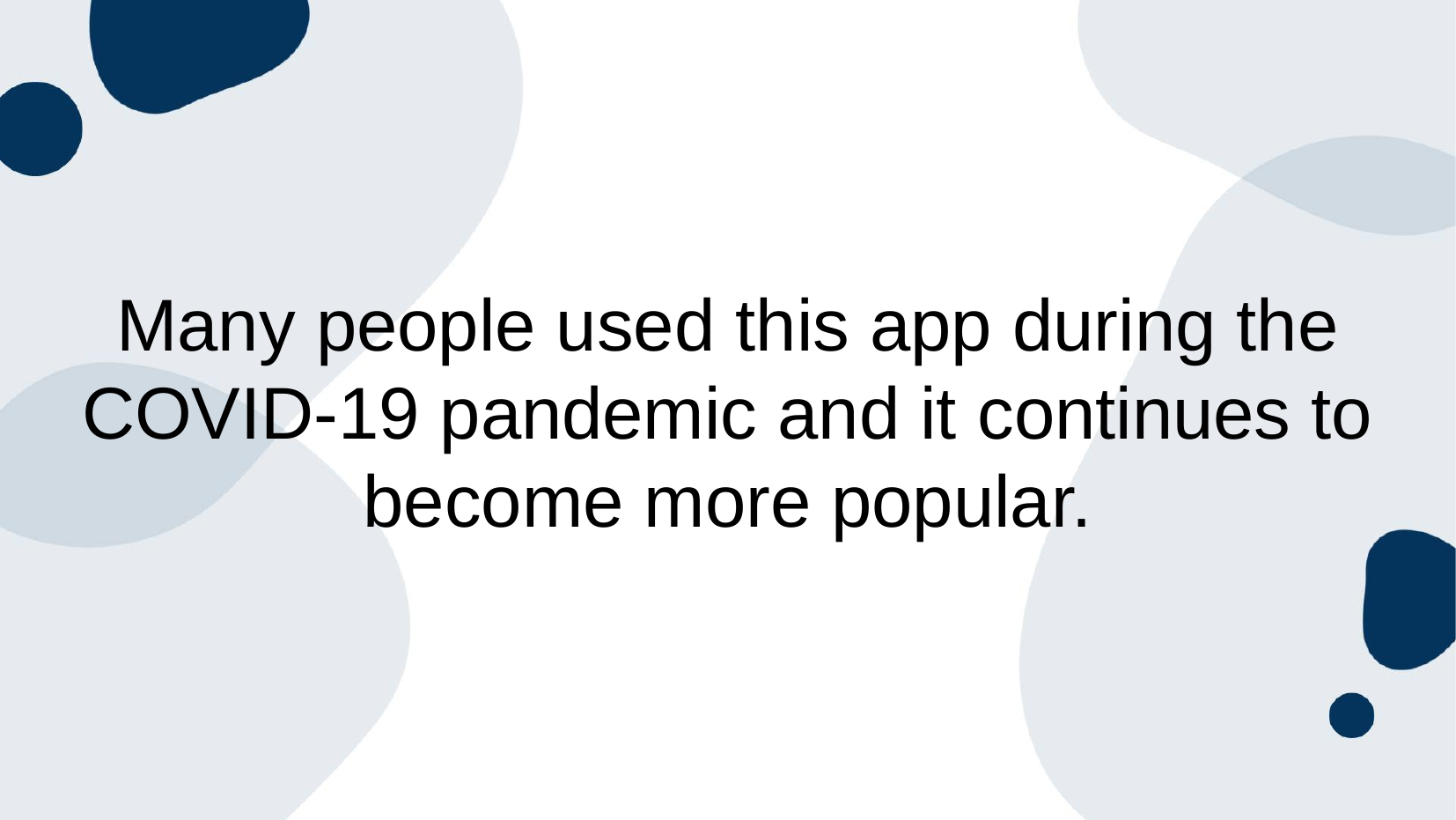

Many people used this app during the COVID-19 pandemic and it continues to become more popular.